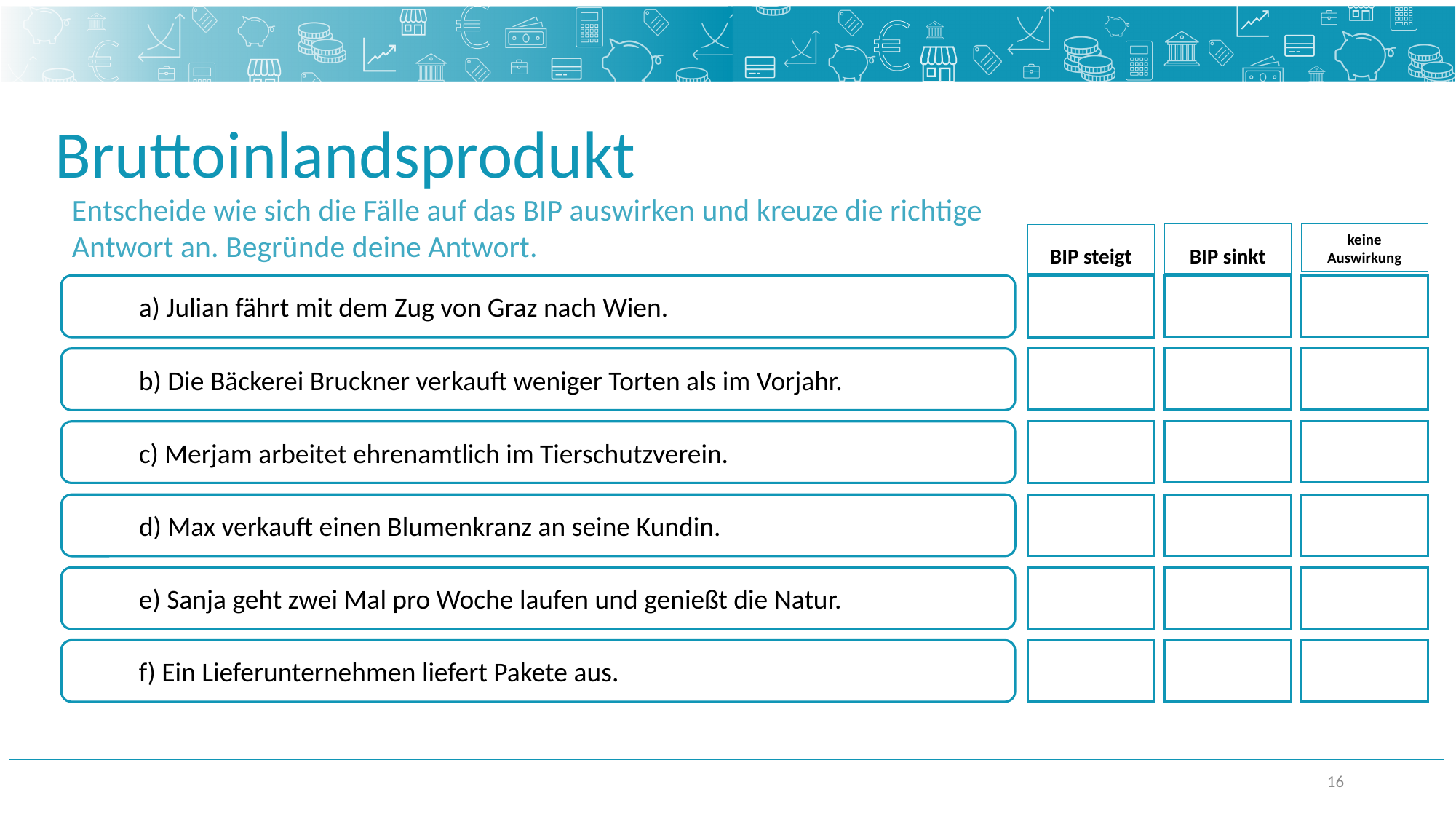

# Bruttoinlandsprodukt
Entscheide wie sich die Fälle auf das BIP auswirken und kreuze die richtige Antwort an. Begründe deine Antwort.
BIP sinkt
keine Auswirkung
BIP steigt
a) Julian fährt mit dem Zug von Graz nach Wien.

b) Die Bäckerei Bruckner verkauft weniger Torten als im Vorjahr.

c) Merjam arbeitet ehrenamtlich im Tierschutzverein.

d) Max verkauft einen Blumenkranz an seine Kundin.

e) Sanja geht zwei Mal pro Woche laufen und genießt die Natur.

f) Ein Lieferunternehmen liefert Pakete aus.

16